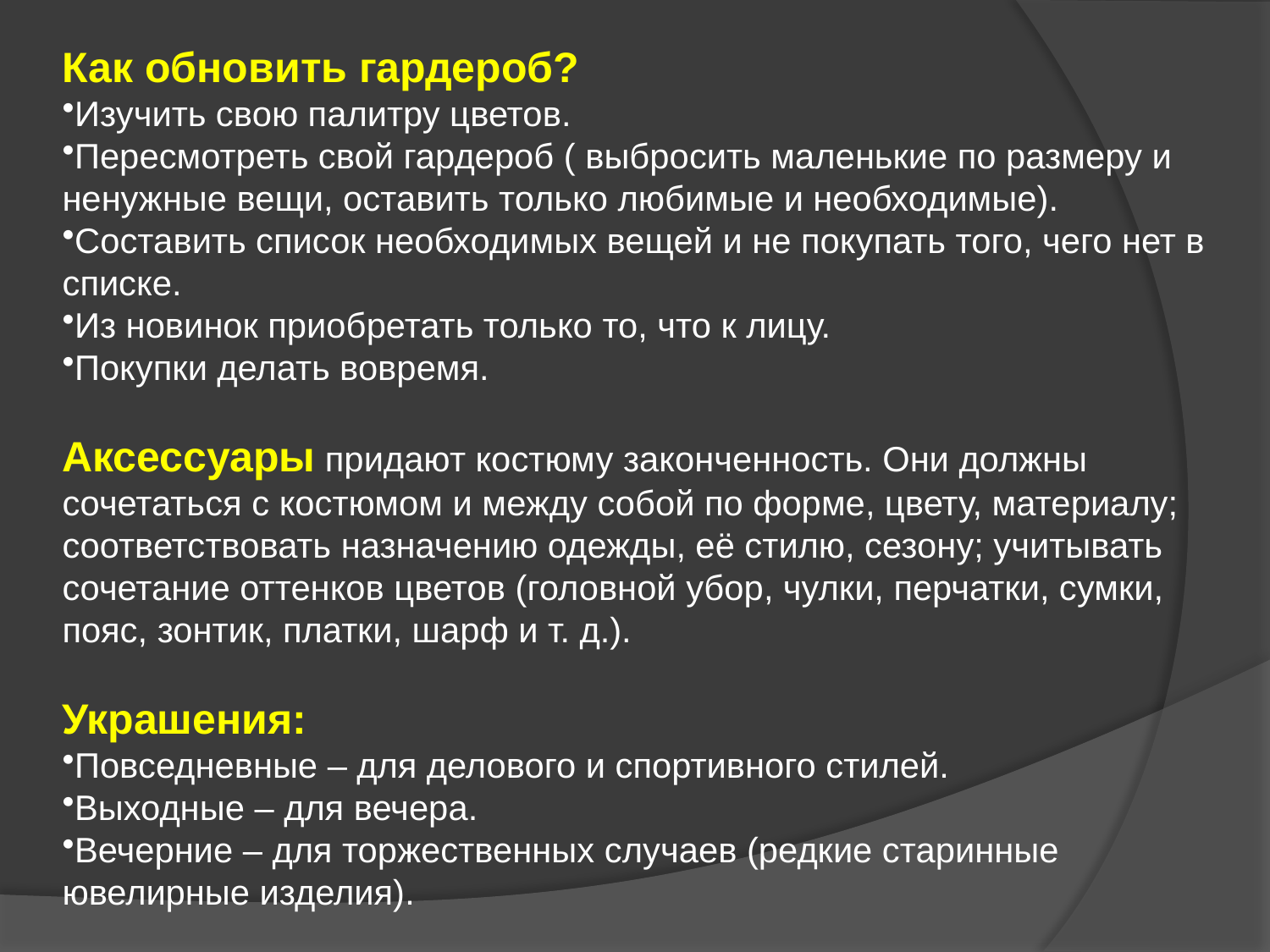

Как обновить гардероб?
Изучить свою палитру цветов.
Пересмотреть свой гардероб ( выбросить маленькие по размеру и ненужные вещи, оставить только любимые и необходимые).
Составить список необходимых вещей и не покупать того, чего нет в списке.
Из новинок приобретать только то, что к лицу.
Покупки делать вовремя.

Аксессуары придают костюму законченность. Они должны сочетаться с костюмом и между собой по форме, цвету, материалу; соответствовать назначению одежды, её стилю, сезону; учитывать сочетание оттенков цветов (головной убор, чулки, перчатки, сумки, пояс, зонтик, платки, шарф и т. д.).

Украшения:
Повседневные – для делового и спортивного стилей.
Выходные – для вечера.
Вечерние – для торжественных случаев (редкие старинные ювелирные изделия).